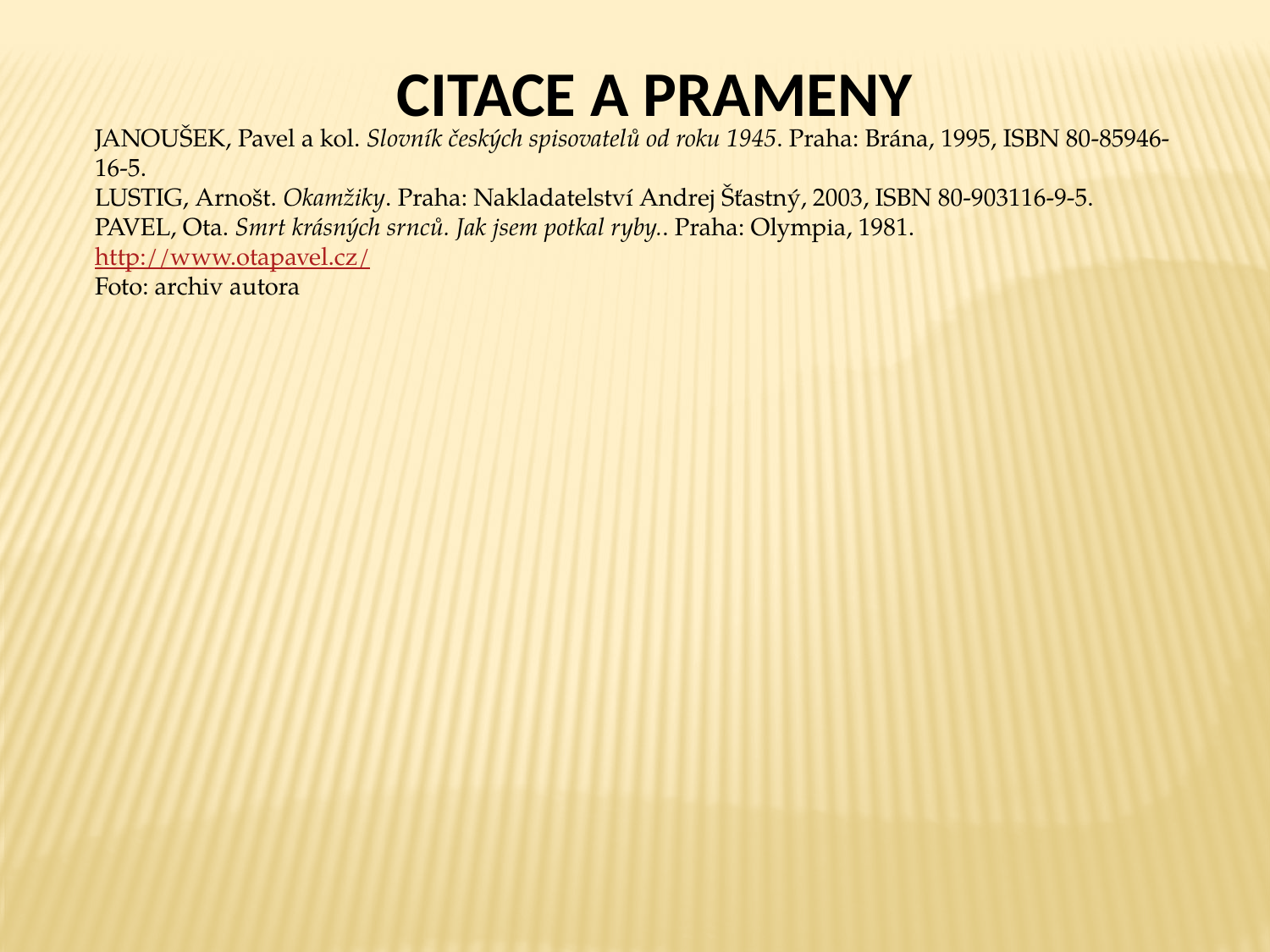

CITACE A PRAMENY
JANOUŠEK, Pavel a kol. Slovník českých spisovatelů od roku 1945. Praha: Brána, 1995, ISBN 80-85946-16-5.
LUSTIG, Arnošt. Okamžiky. Praha: Nakladatelství Andrej Šťastný, 2003, ISBN 80-903116-9-5.
PAVEL, Ota. Smrt krásných srnců. Jak jsem potkal ryby.. Praha: Olympia, 1981.
http://www.otapavel.cz/
Foto: archiv autora